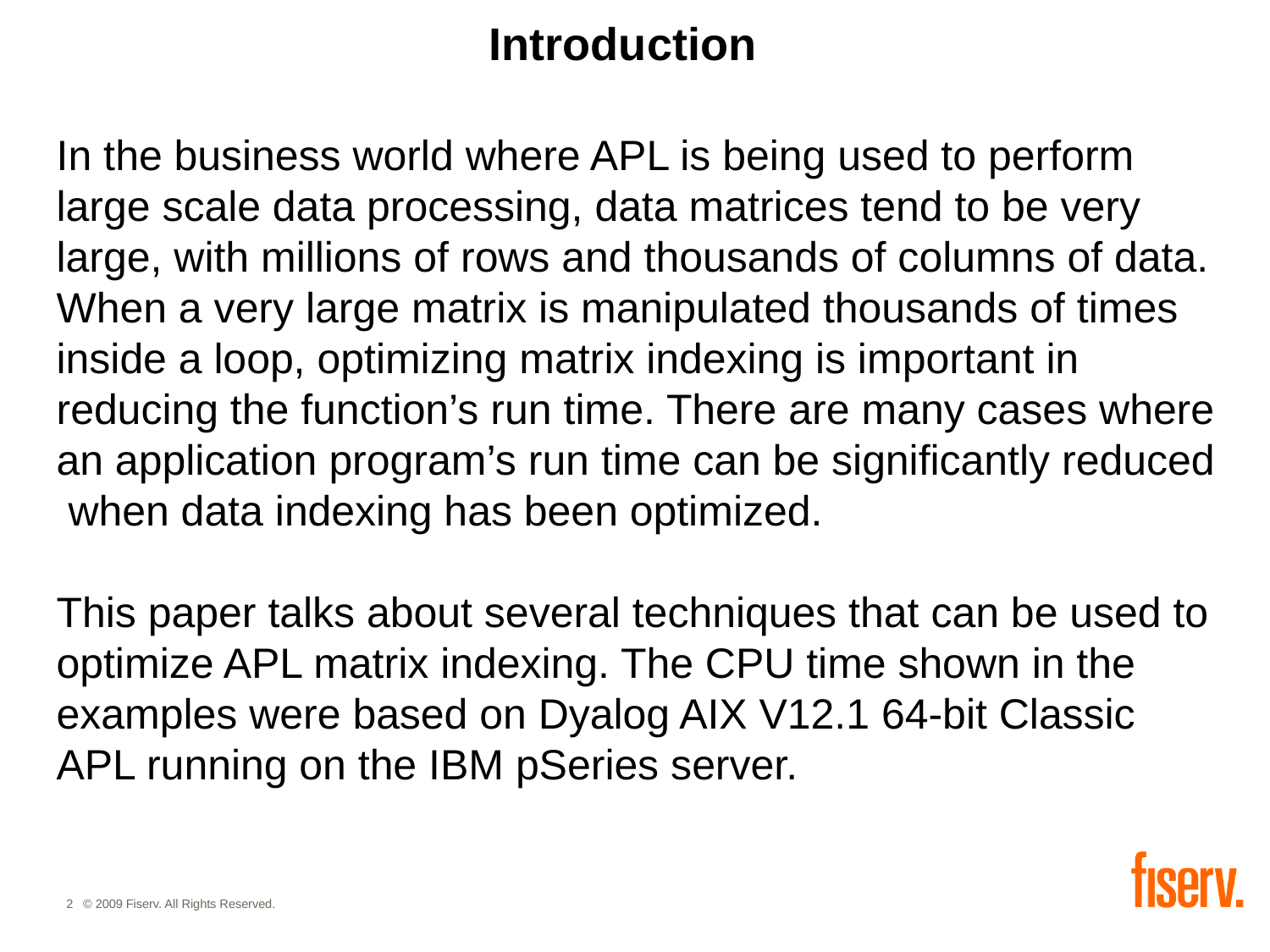

# Introduction
In the business world where APL is being used to perform large scale data processing, data matrices tend to be very large, with millions of rows and thousands of columns of data. When a very large matrix is manipulated thousands of times inside a loop, optimizing matrix indexing is important in reducing the function’s run time. There are many cases where an application program’s run time can be significantly reduced  when data indexing has been optimized.

This paper talks about several techniques that can be used to optimize APL matrix indexing. The CPU time shown in the examples were based on Dyalog AIX V12.1 64-bit Classic APL running on the IBM pSeries server.